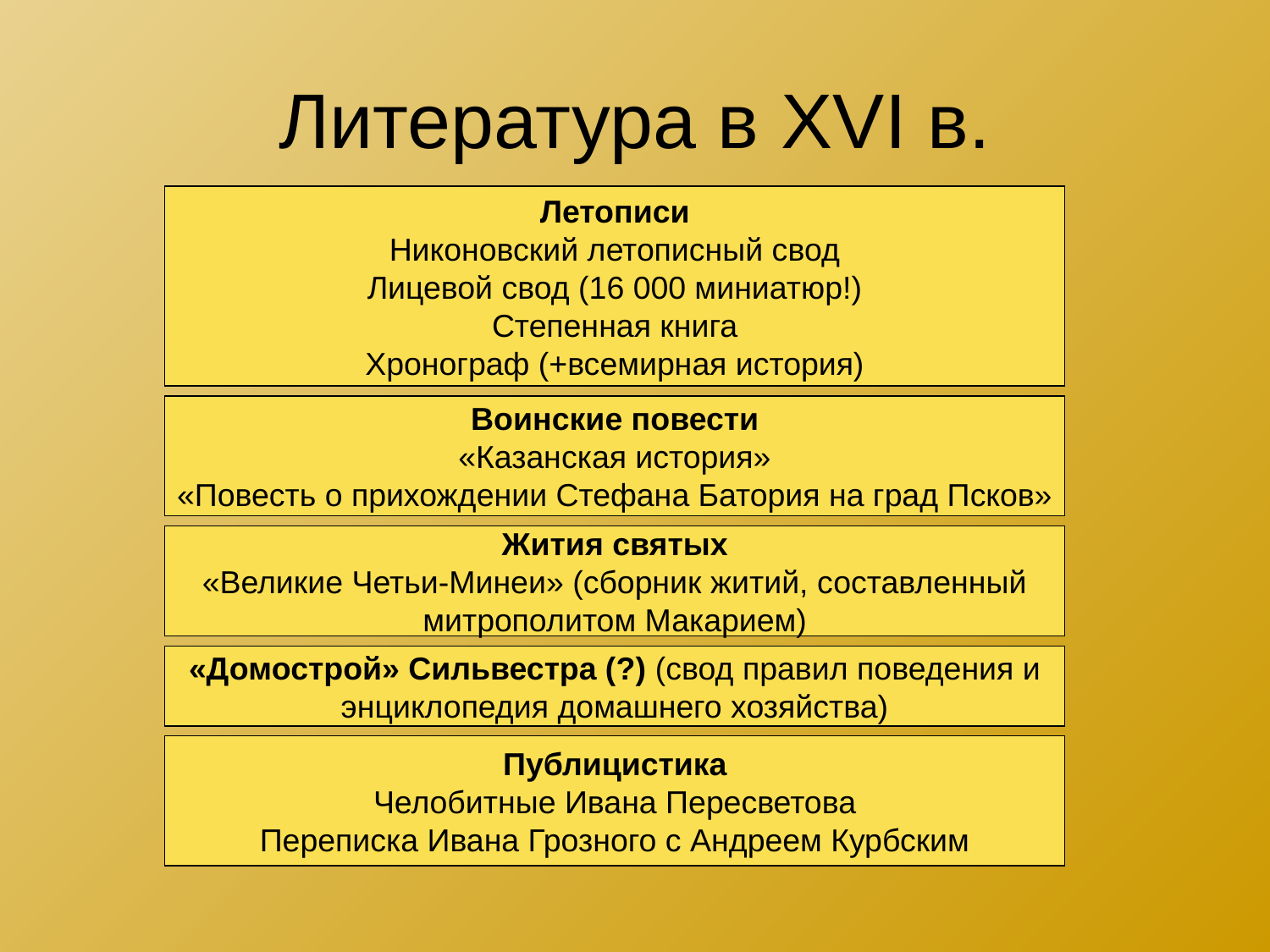

# Литература в XVI в.
Летописи
Никоновский летописный свод
Лицевой свод (16 000 миниатюр!)
Степенная книга
Хронограф (+всемирная история)
Воинские повести
«Казанская история»
«Повесть о прихождении Стефана Батория на град Псков»
Жития святых
«Великие Четьи-Минеи» (сборник житий, составленный
митрополитом Макарием)
«Домострой» Сильвестра (?) (свод правил поведения и
энциклопедия домашнего хозяйства)
Публицистика
Челобитные Ивана Пересветова
Переписка Ивана Грозного с Андреем Курбским